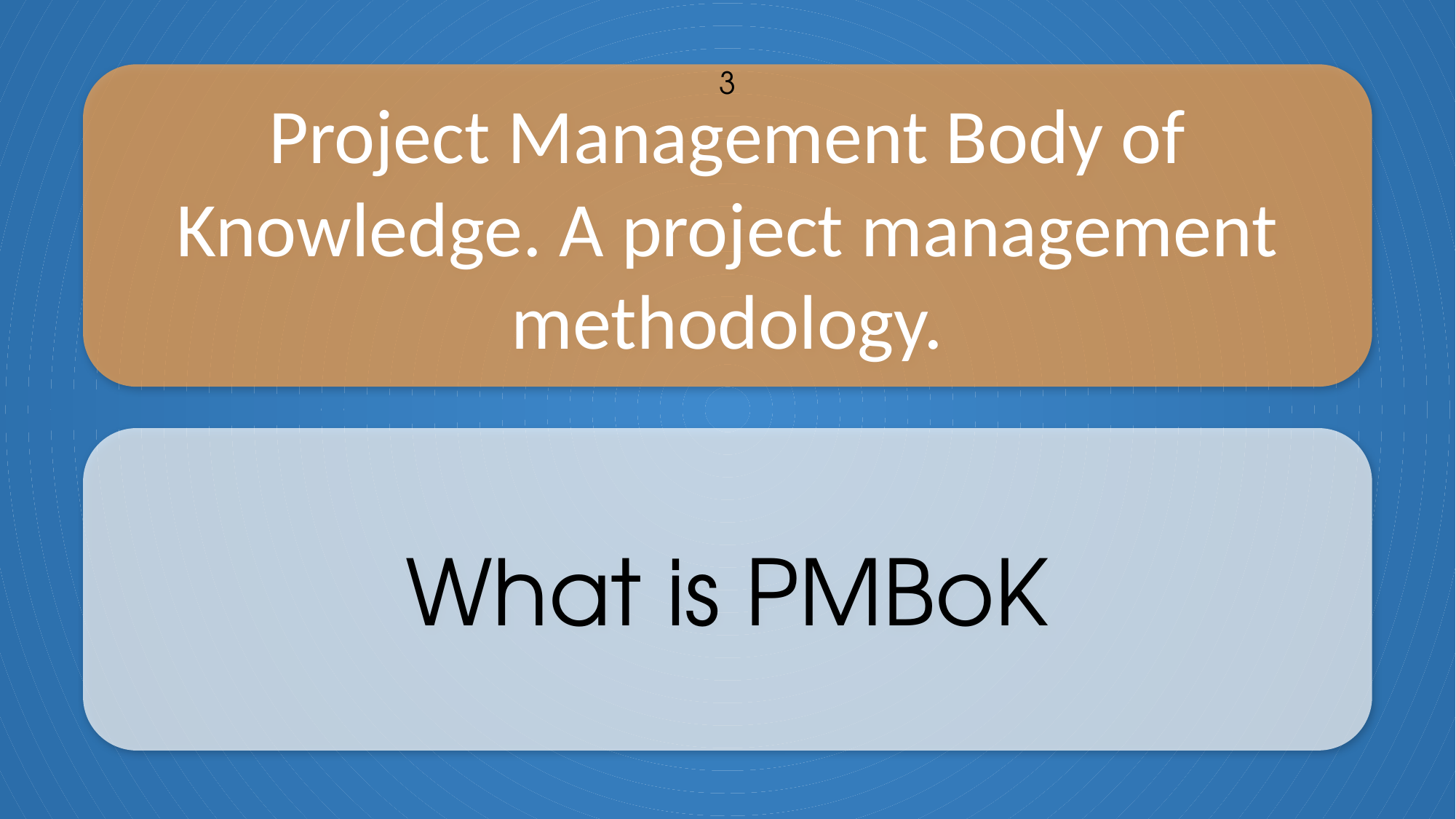

Project Management Body of Knowledge. A project management methodology.
3
What is PMBoK